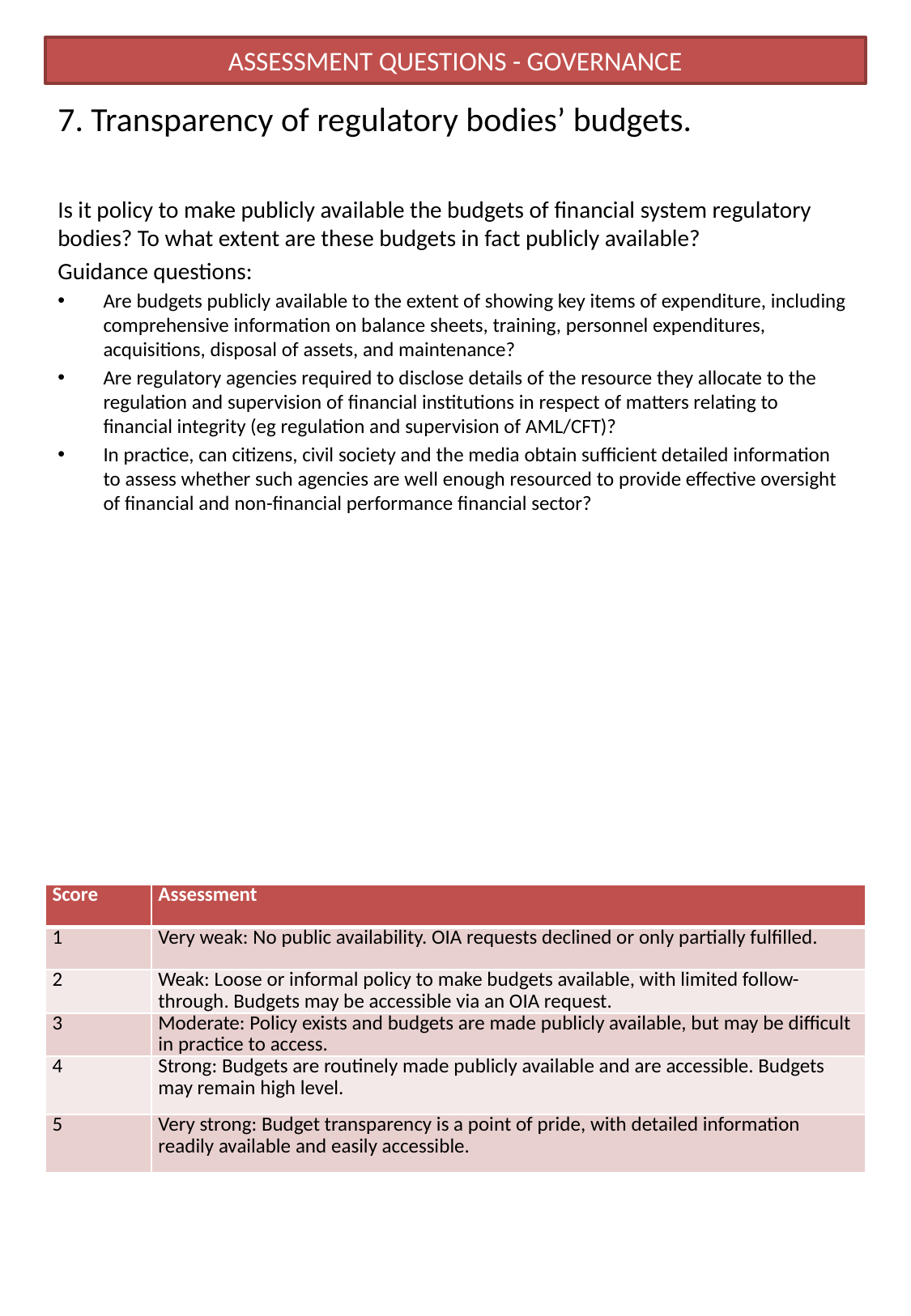

ASSESSMENT QUESTIONS - GOVERNANCE
# 7. Transparency of regulatory bodies’ budgets.
Is it policy to make publicly available the budgets of financial system regulatory bodies? To what extent are these budgets in fact publicly available?
Guidance questions:
Are budgets publicly available to the extent of showing key items of expenditure, including comprehensive information on balance sheets, training, personnel expenditures, acquisitions, disposal of assets, and maintenance?
Are regulatory agencies required to disclose details of the resource they allocate to the regulation and supervision of financial institutions in respect of matters relating to financial integrity (eg regulation and supervision of AML/CFT)?
In practice, can citizens, civil society and the media obtain sufficient detailed information to assess whether such agencies are well enough resourced to provide effective oversight of financial and non-financial performance financial sector?

| Score | Assessment |
| --- | --- |
| 1 | Very weak: No public availability. OIA requests declined or only partially fulfilled. |
| 2 | Weak: Loose or informal policy to make budgets available, with limited follow-through. Budgets may be accessible via an OIA request. |
| 3 | Moderate: Policy exists and budgets are made publicly available, but may be difficult in practice to access. |
| 4 | Strong: Budgets are routinely made publicly available and are accessible. Budgets may remain high level. |
| 5 | Very strong: Budget transparency is a point of pride, with detailed information readily available and easily accessible. |